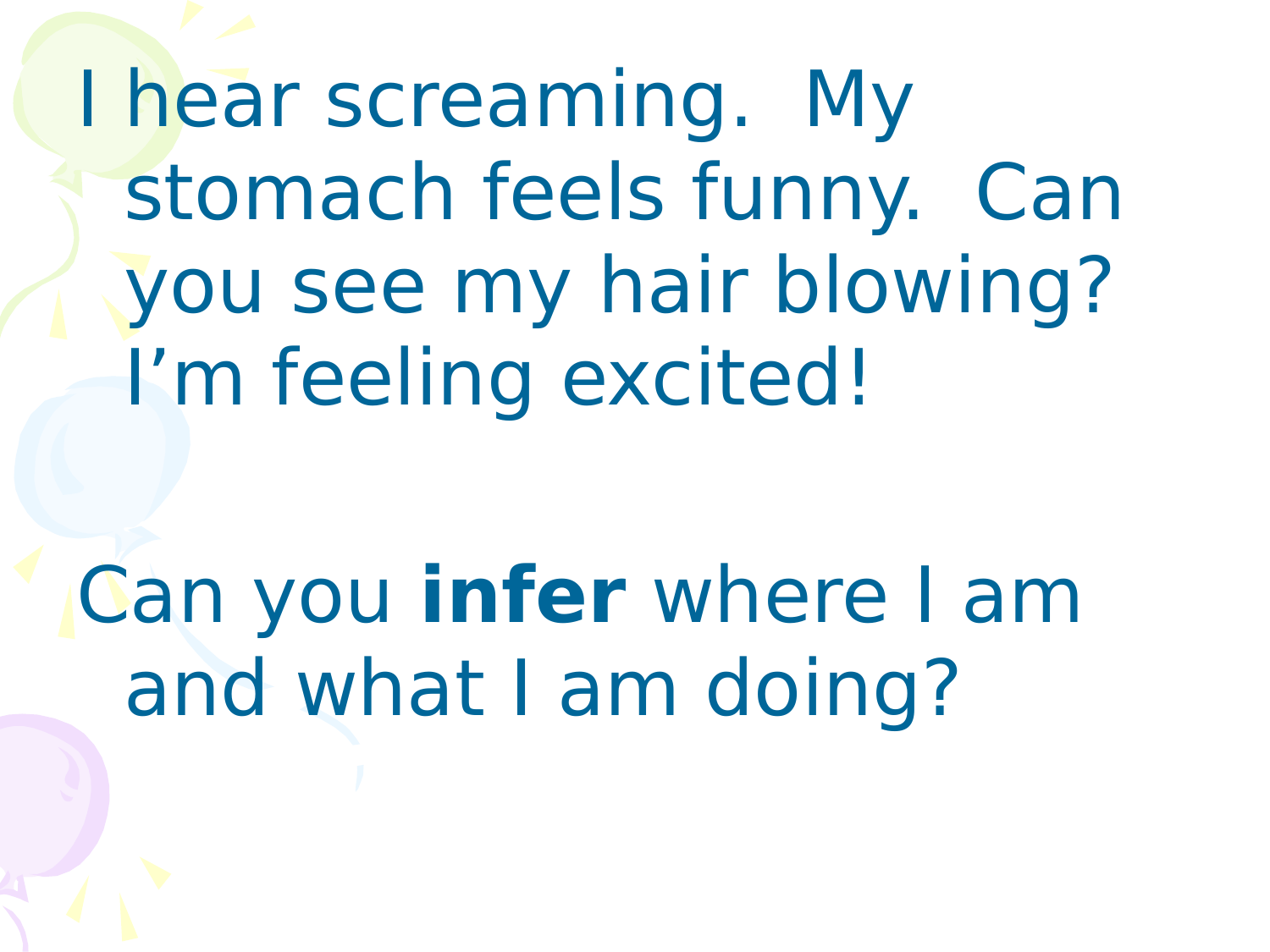

I hear screaming.  My stomach feels funny.  Can you see my hair blowing?  I’m feeling excited!

Can you infer where I am and what I am doing?